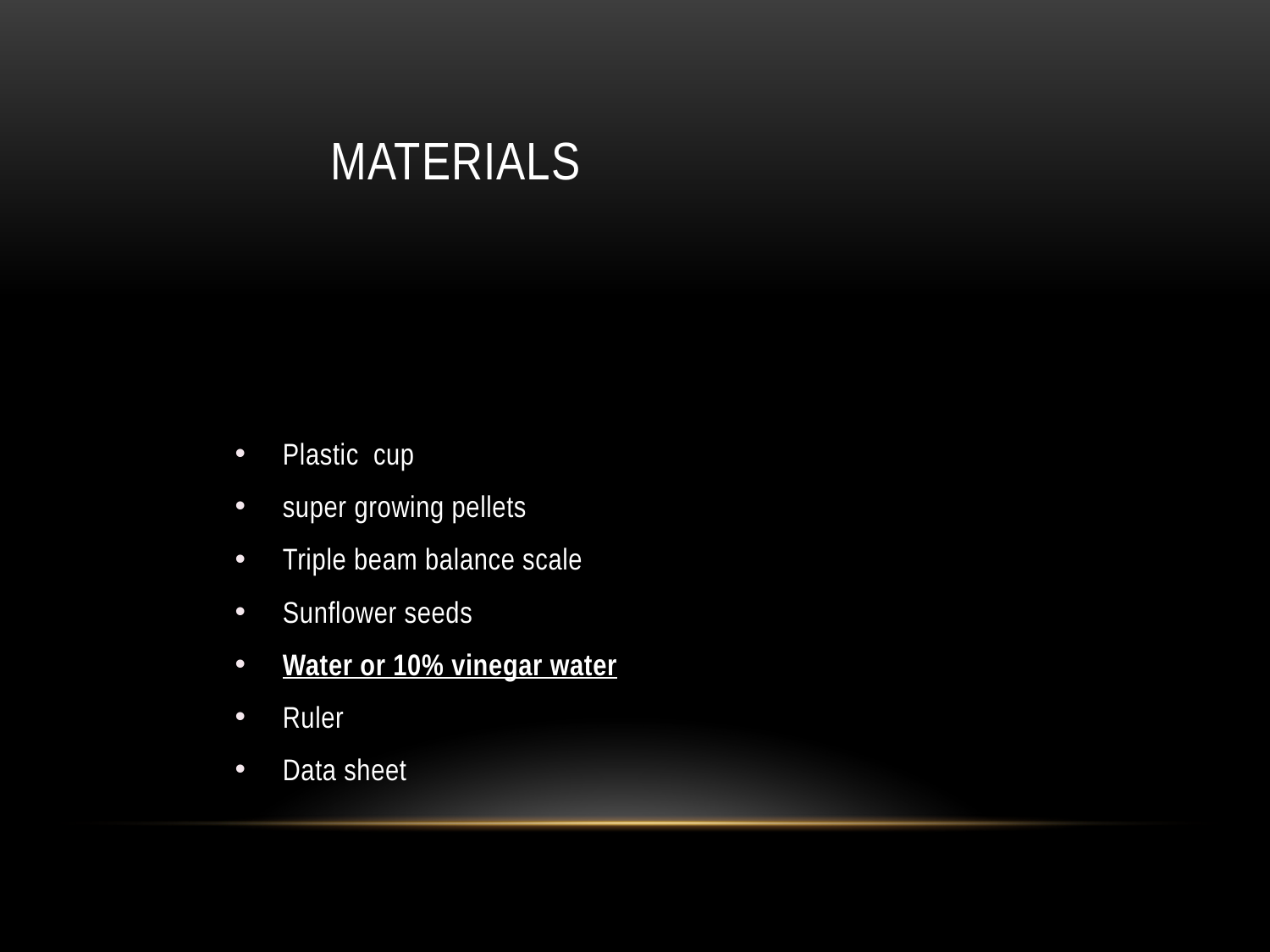

# Materials

Plastic  cup
super growing pellets
Triple beam balance scale
Sunflower seeds
Water or 10% vinegar water
Ruler
Data sheet